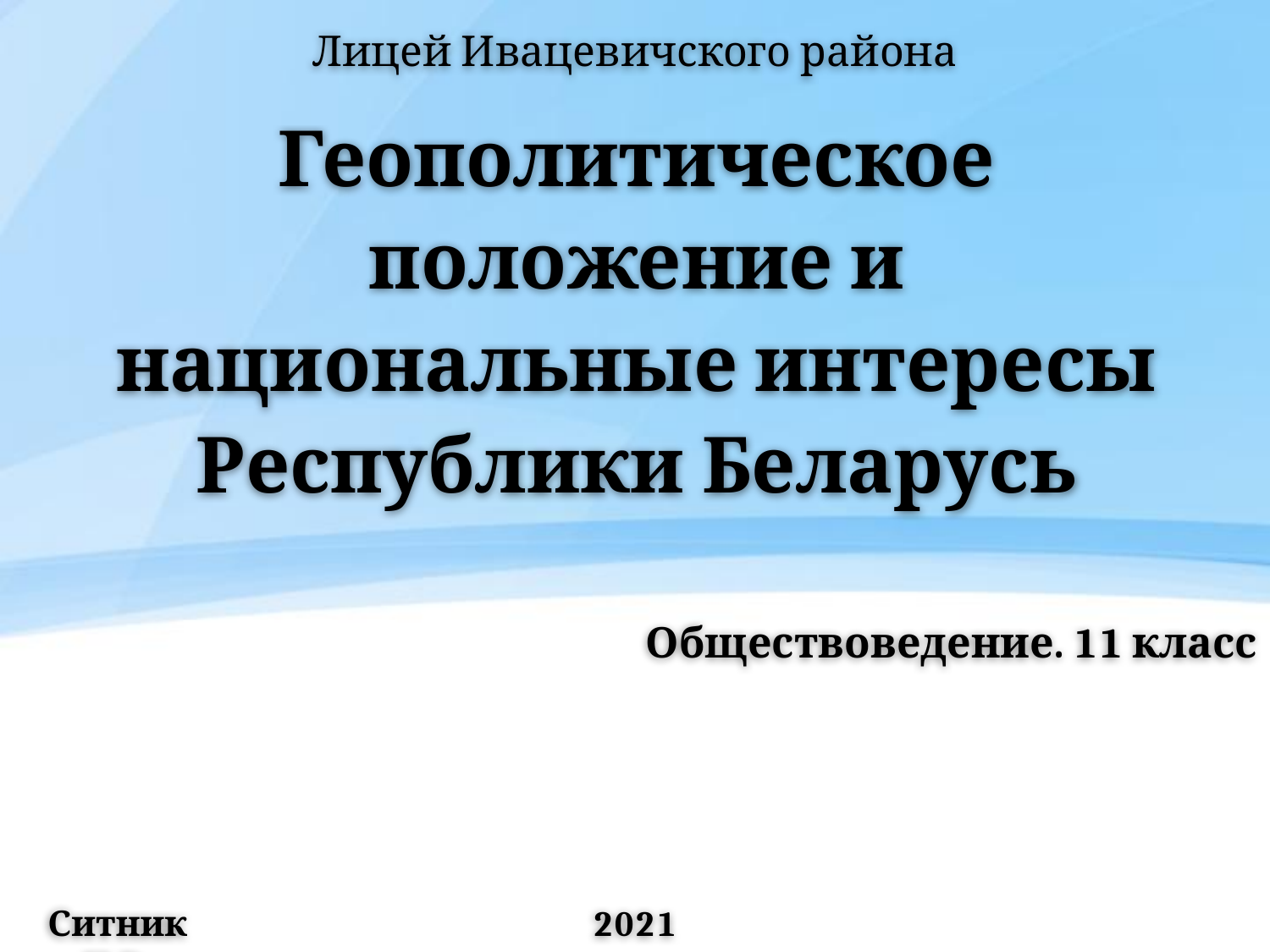

Лицей Ивацевичского района
# Геополитическое положение и национальные интересы Республики Беларусь
Обществоведение. 11 класс
Ситник П.В.
2021